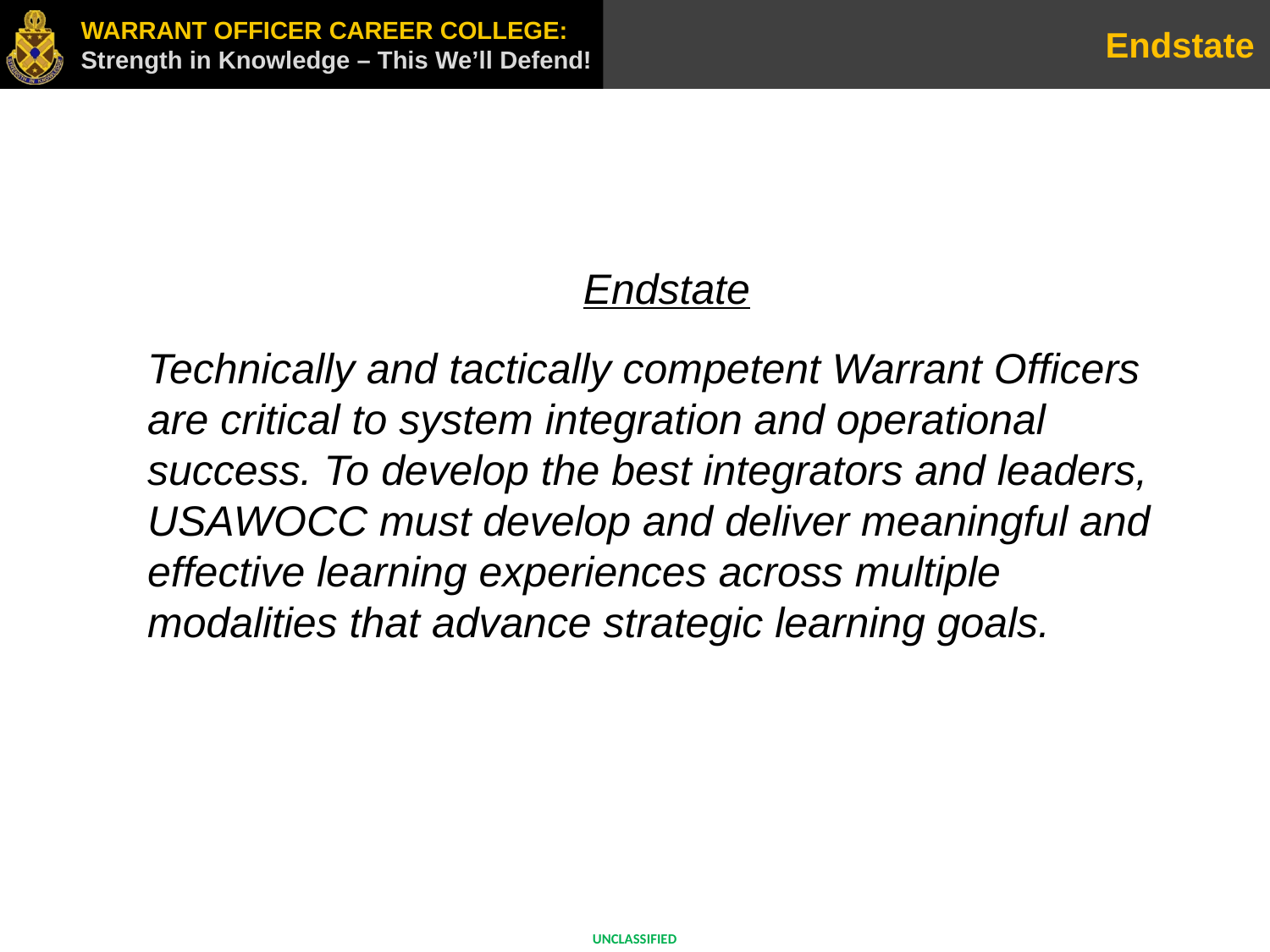

# Endstate
Endstate

Technically and tactically competent Warrant Officers are critical to system integration and operational success. To develop the best integrators and leaders, USAWOCC must develop and deliver meaningful and effective learning experiences across multiple modalities that advance strategic learning goals.